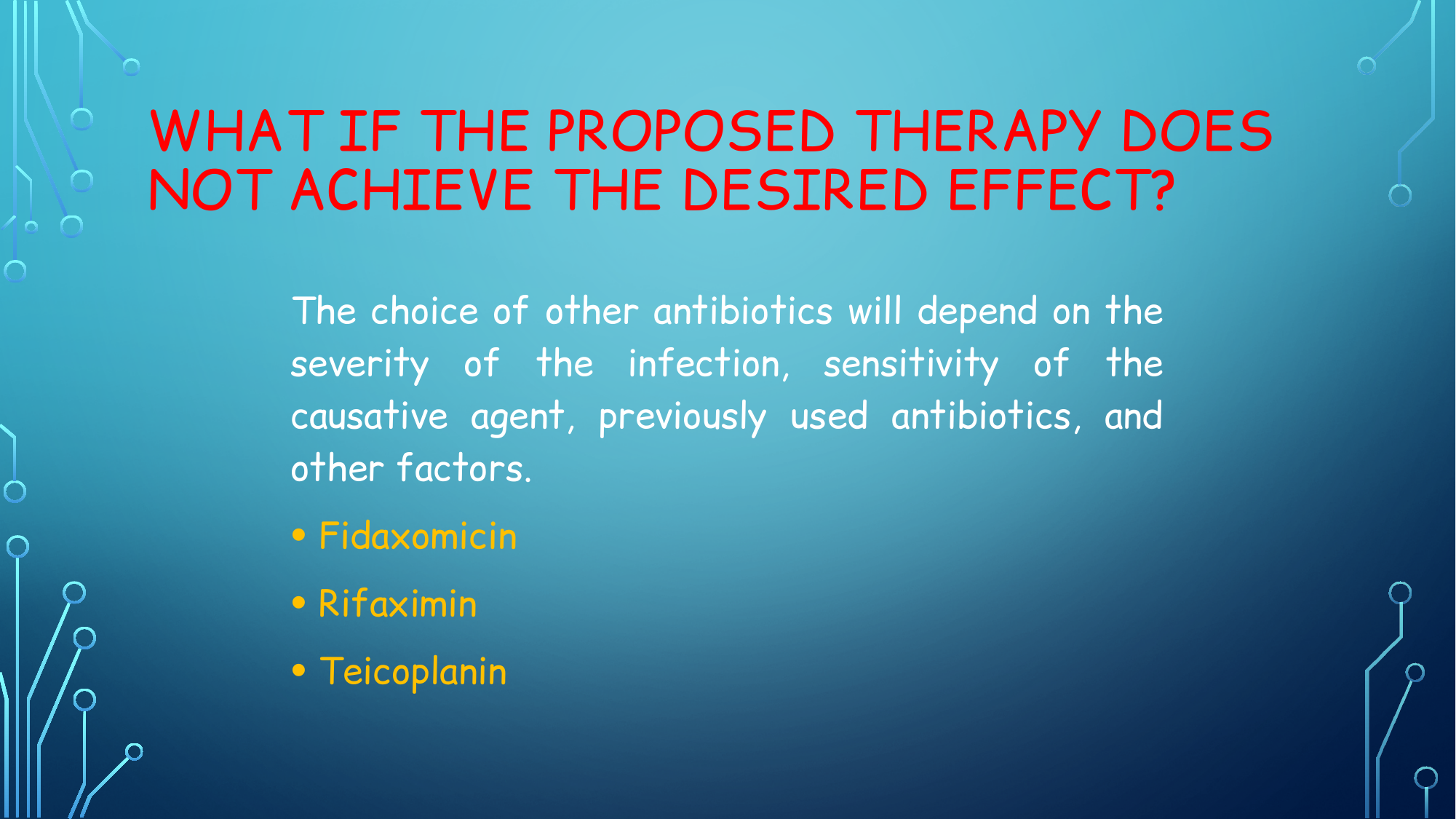

# What if the proposed therapy does not achieve the desired effect?
The choice of other antibiotics will depend on the severity of the infection, sensitivity of the causative agent, previously used antibiotics, and other factors.
Fidaxomicin
Rifaximin
Teicoplanin